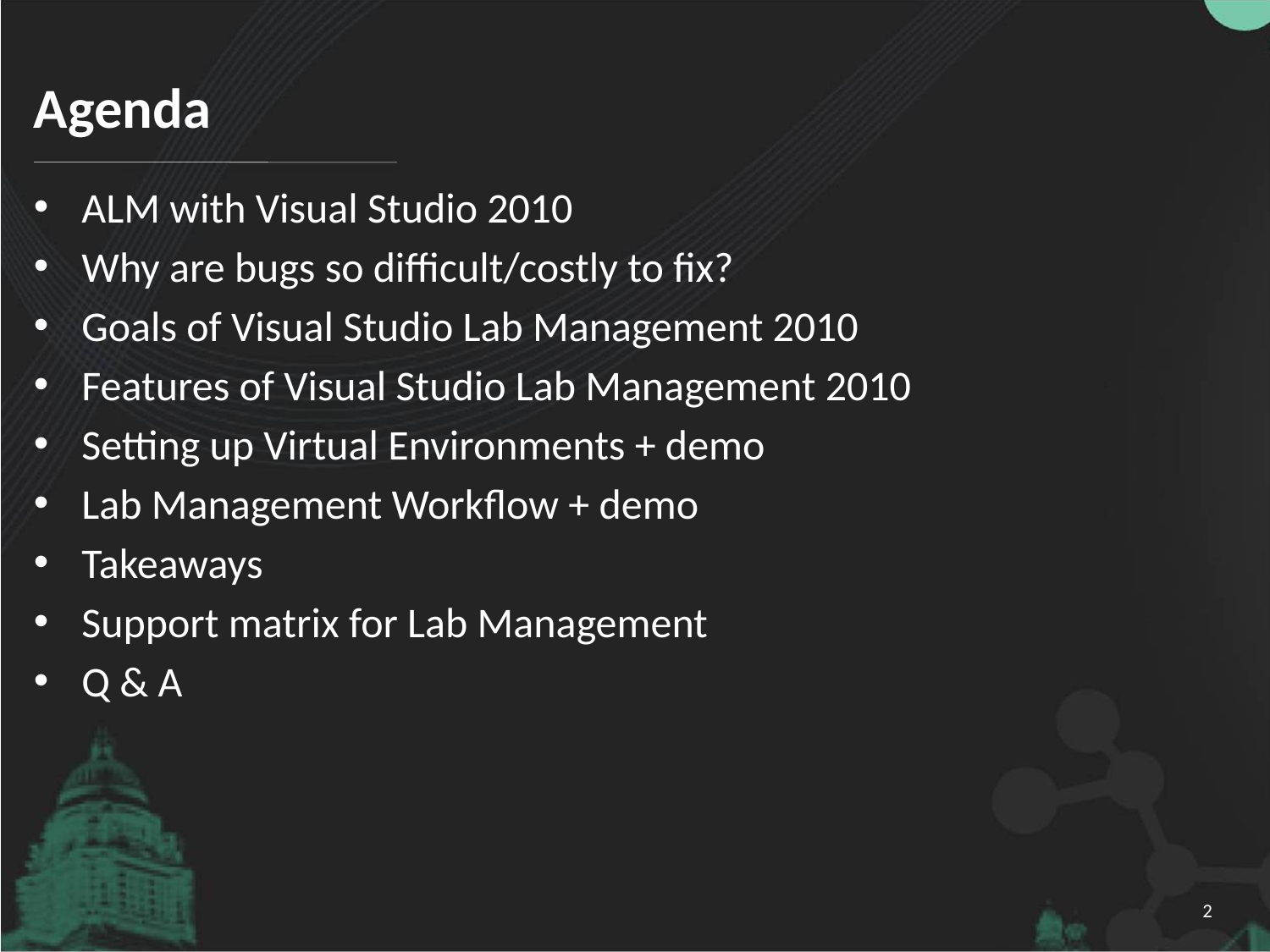

# Agenda
ALM with Visual Studio 2010
Why are bugs so difficult/costly to fix?
Goals of Visual Studio Lab Management 2010
Features of Visual Studio Lab Management 2010
Setting up Virtual Environments + demo
Lab Management Workflow + demo
Takeaways
Support matrix for Lab Management
Q & A
2